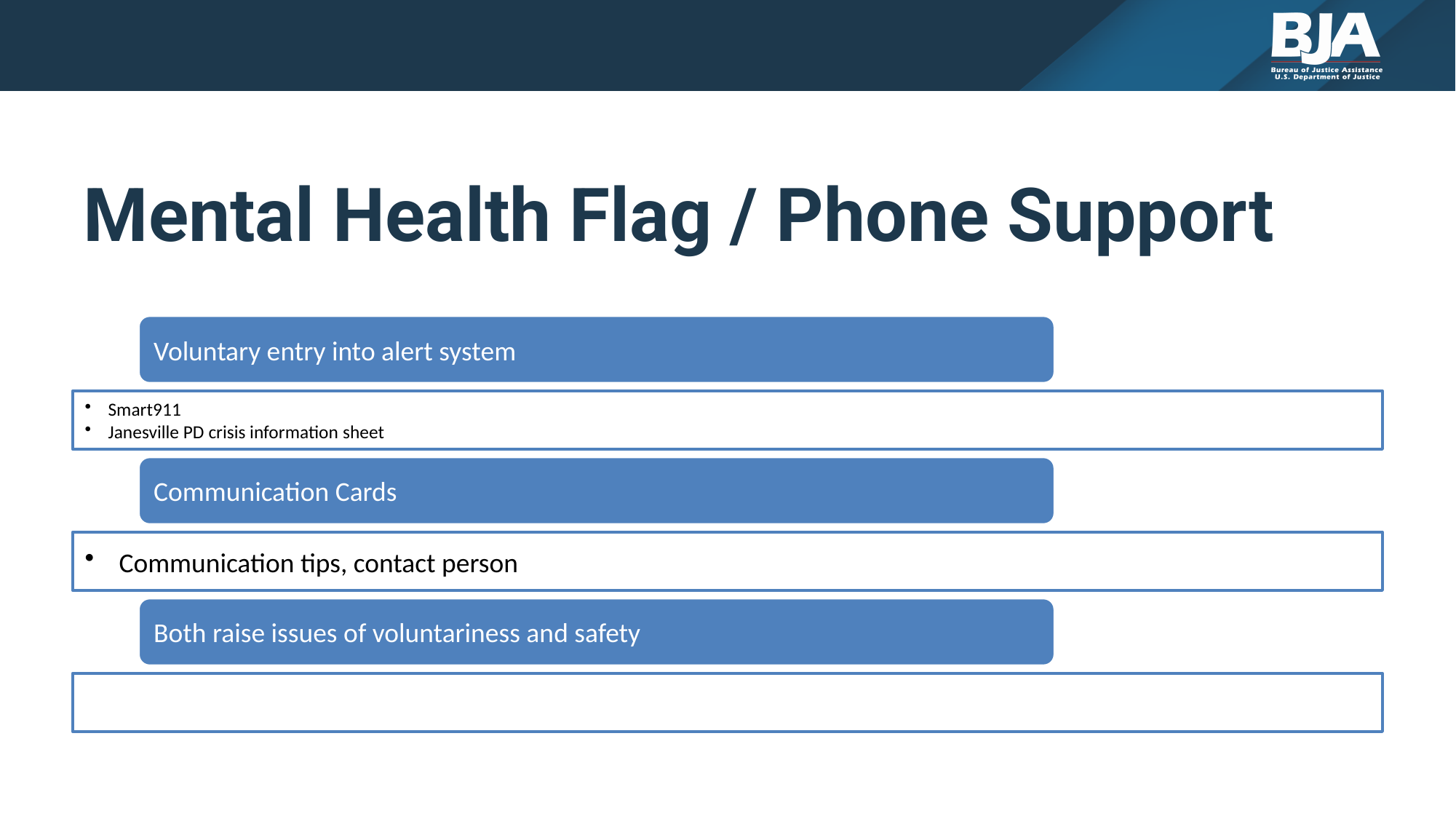

# Mental Health Flag / Phone Support
Voluntary entry into alert system
Smart911
Janesville PD crisis information sheet
Communication Cards
Communication tips, contact person
Both raise issues of voluntariness and safety